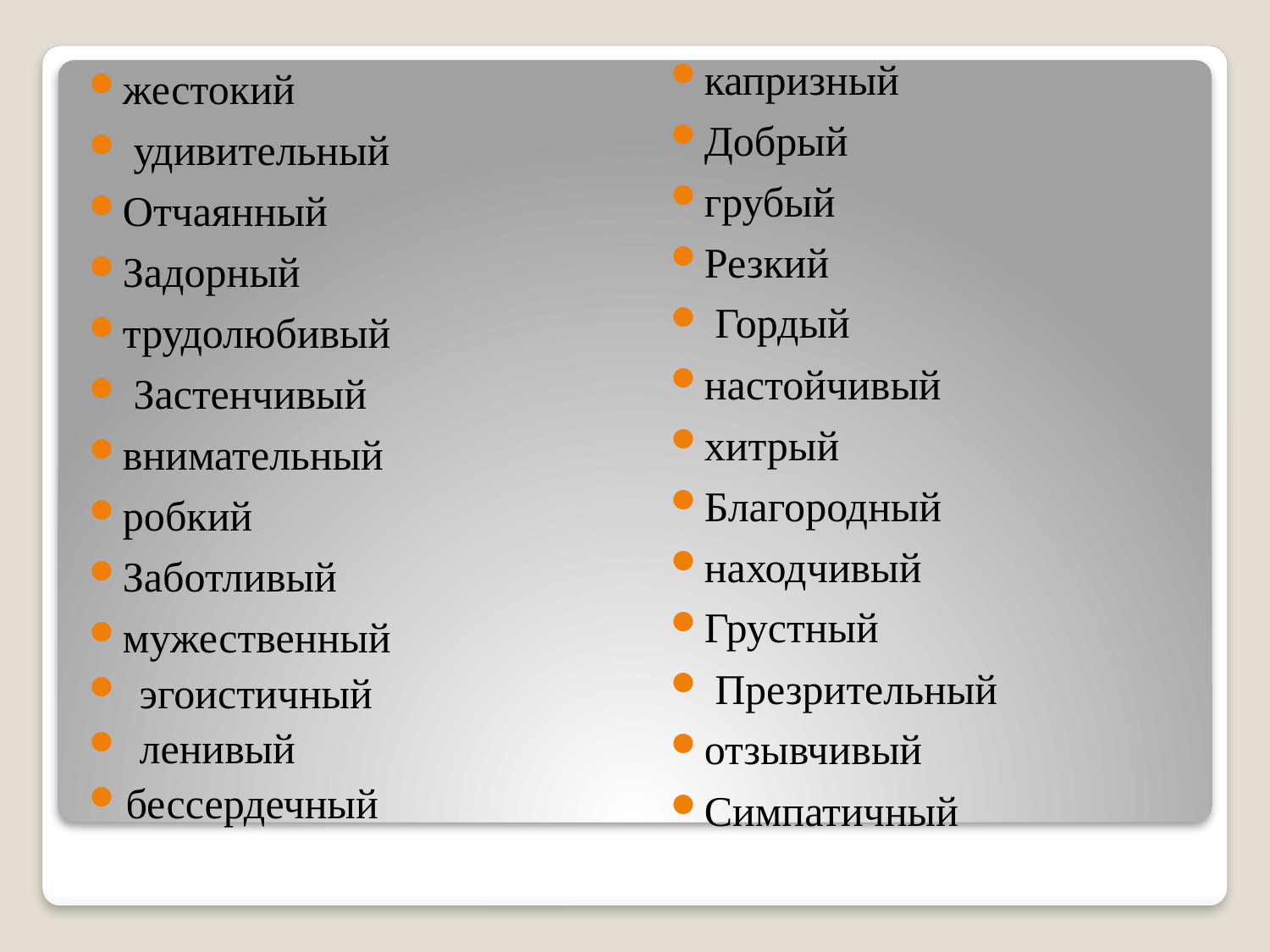

капризный
Добрый
грубый
Резкий
 Гордый
настойчивый
хитрый
Благородный
находчивый
Грустный
 Презрительный
отзывчивый
Симпатичный

жестокий
 удивительный
Отчаянный
Задорный
трудолюбивый
 Застенчивый
внимательный
робкий
Заботливый
мужественный
 эгоистичный
 ленивый
бессердечный